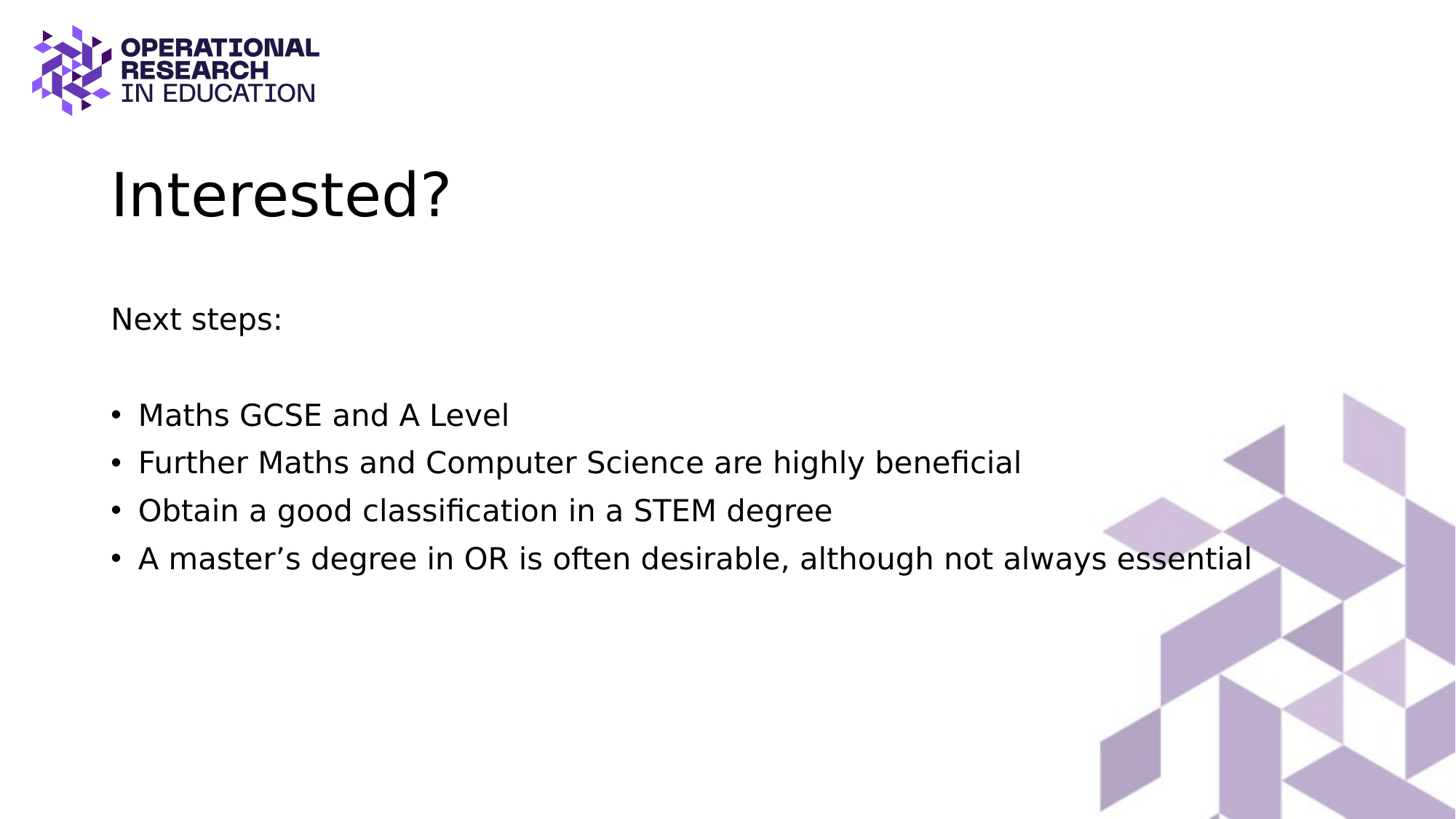

# Interested?
Next steps:

Maths GCSE and A Level
Further Maths and Computer Science are highly beneficial
Obtain a good classification in a STEM degree
A master’s degree in OR is often desirable, although not always essential